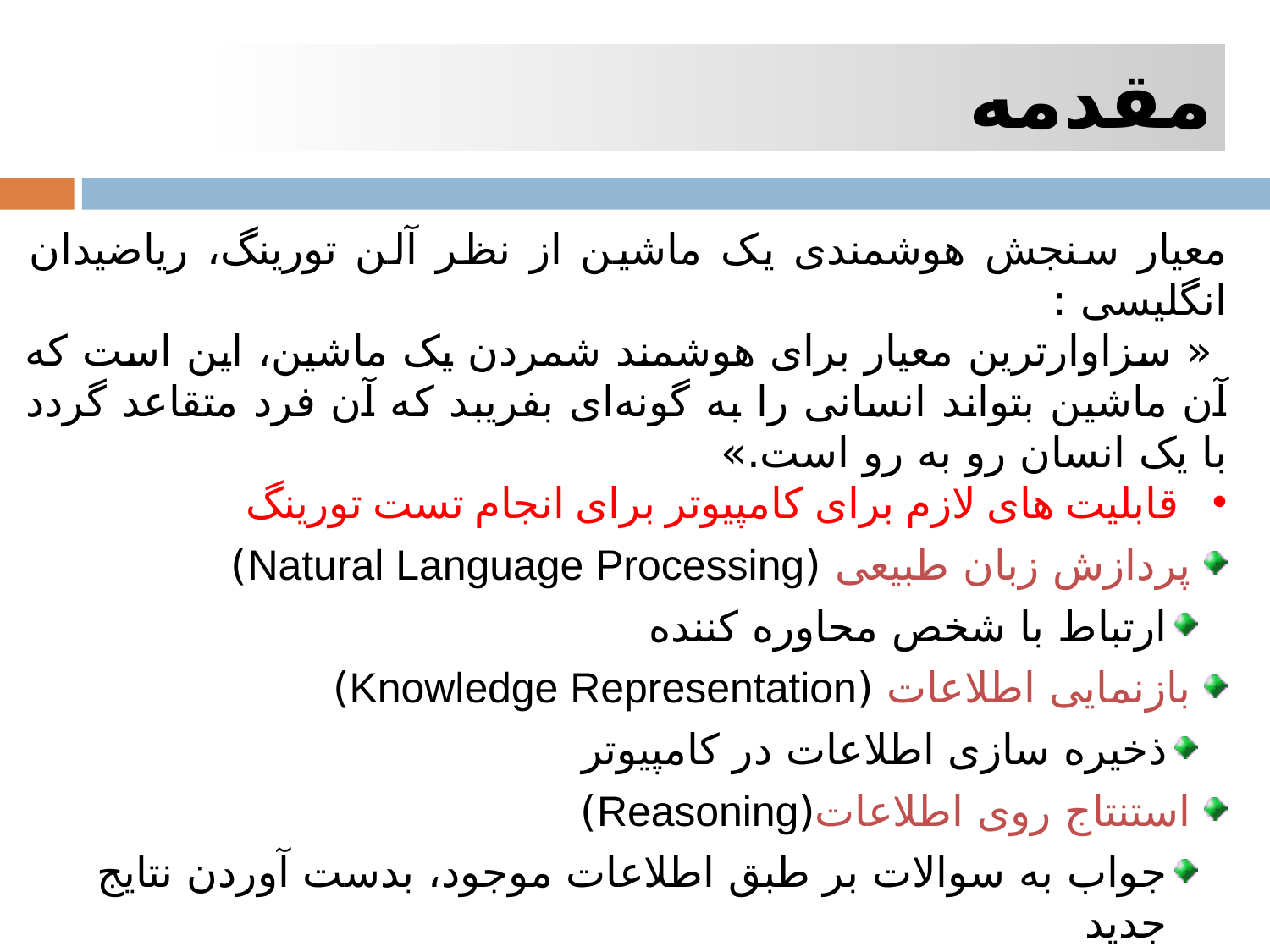

مقدمه
معیار سنجش هوشمندی یک ماشین از نظر آلن تورینگ، ریاضیدان انگلیسی :
 « سزاوارترین معیار برای هوشمند شمردن یک ماشین، این است که آن ماشین بتواند انسانی را به گونه‌ای بفریبد که آن فرد متقاعد گردد با یک انسان رو به رو است.»
قابليت های لازم برای کامپیوتر برای انجام تست تورينگ
 پردازش زبان طبيعی (Natural Language Processing)
ارتباط با شخص محاوره کننده
 بازنمايی اطلاعات (Knowledge Representation)
ذخيره سازی اطلاعات در کامپيوتر
 استنتاج روی اطلاعات(Reasoning)
جواب به سوالات بر طبق اطلاعات موجود، بدست آوردن نتايج جديد
 يادگيری (Learning)
استفاده از تجربه‌های بدست آمده و درست عمل کردن در مواجهه با موقعيت‌های جديد